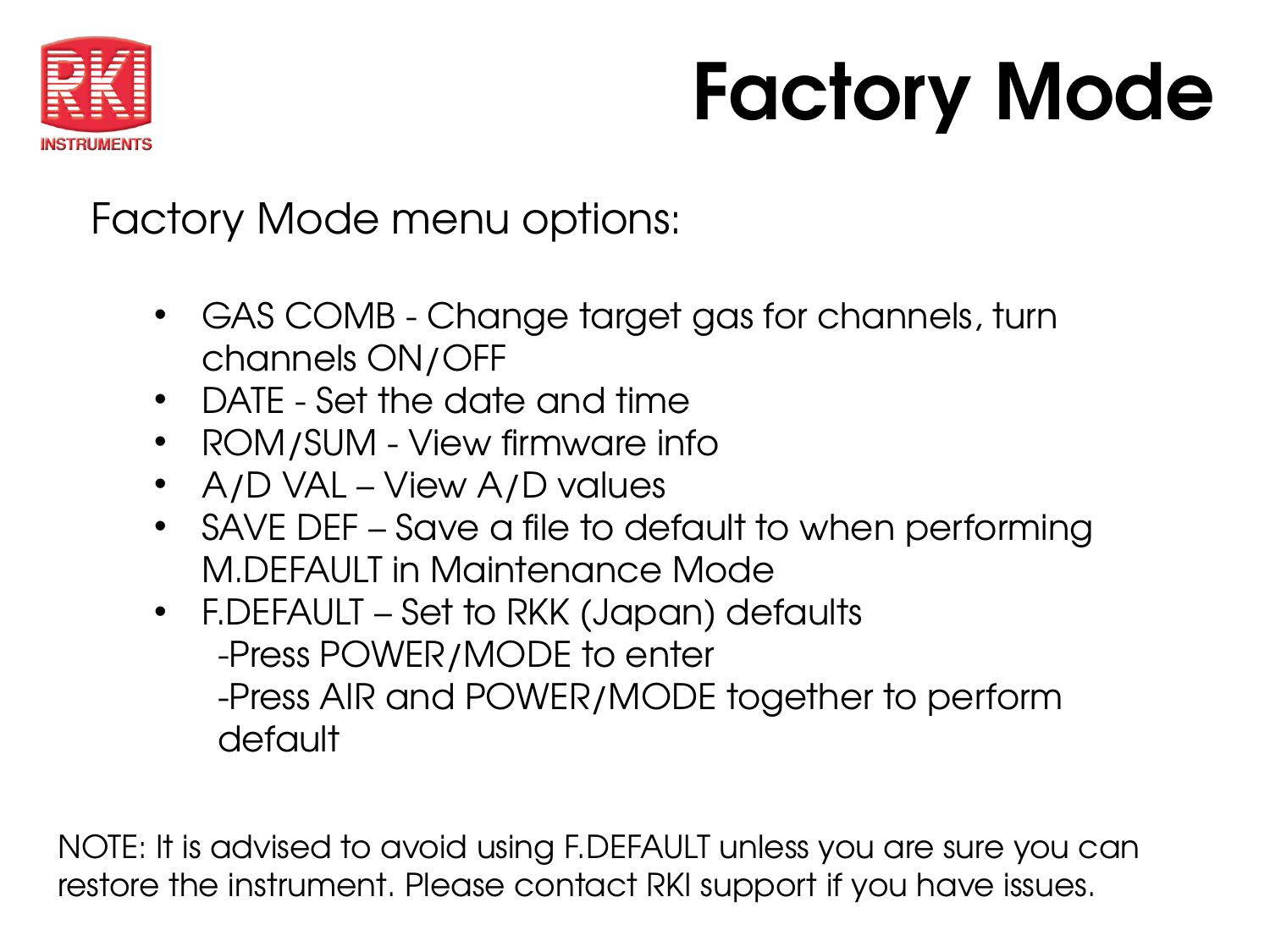

# Factory Mode
Factory Mode menu options:

GAS COMB - Change target gas for channels, turn channels ON/OFF
DATE - Set the date and time
ROM/SUM - View firmware info
A/D VAL – View A/D values
SAVE DEF – Save a file to default to when performing M.DEFAULT in Maintenance Mode
F.DEFAULT – Set to RKK (Japan) defaults
-Press POWER/MODE to enter
-Press AIR and POWER/MODE together to perform   default
NOTE: It is advised to avoid using F.DEFAULT unless you are sure you can restore the instrument. Please contact RKI support if you have issues.